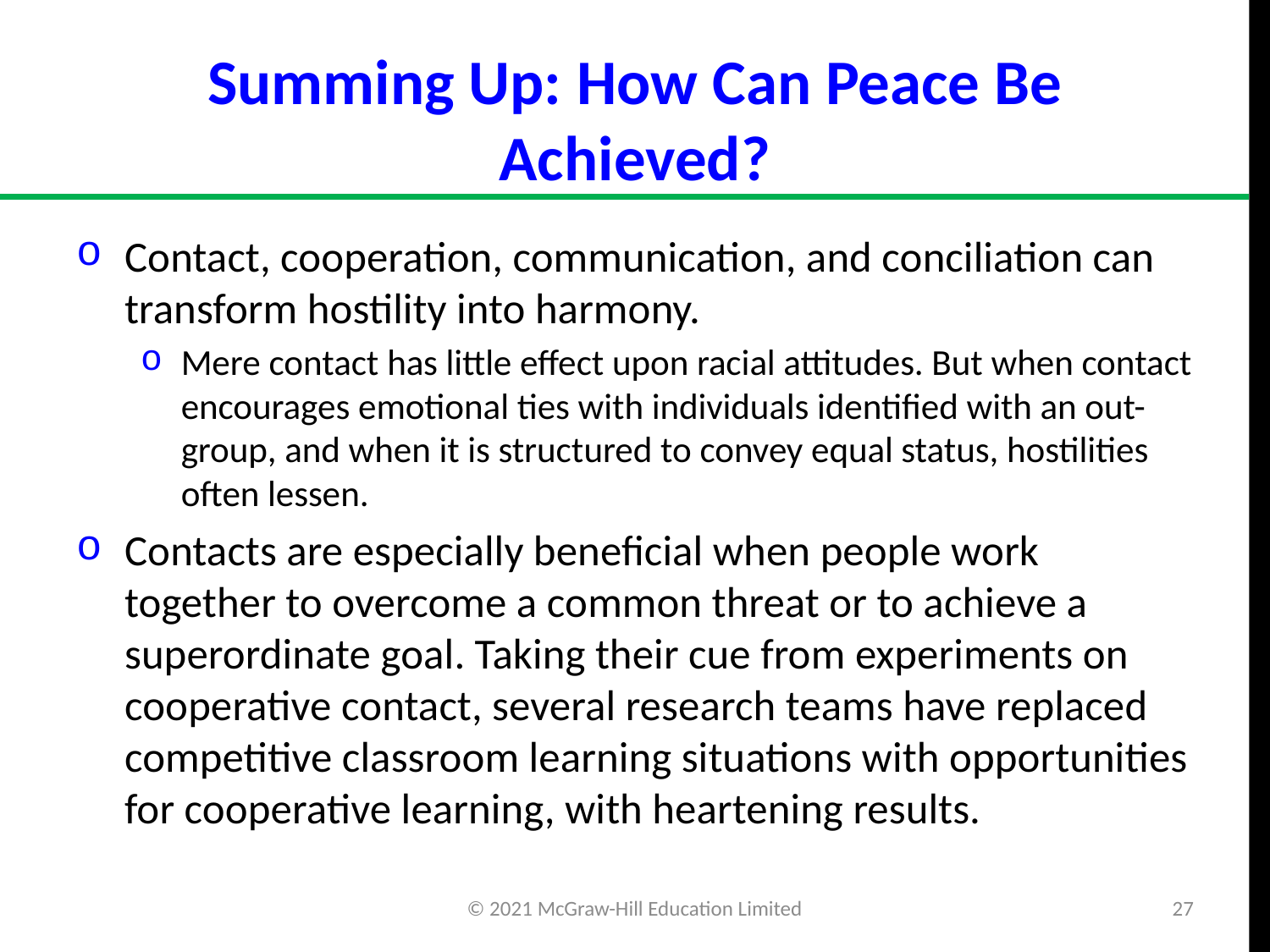

# Summing Up: How Can Peace Be Achieved?
Contact, cooperation, communication, and conciliation can transform hostility into harmony.
Mere contact has little effect upon racial attitudes. But when contact encourages emotional ties with individuals identified with an out-group, and when it is structured to convey equal status, hostilities often lessen.
Contacts are especially beneficial when people work together to overcome a common threat or to achieve a superordinate goal. Taking their cue from experiments on cooperative contact, several research teams have replaced competitive classroom learning situations with opportunities for cooperative learning, with heartening results.
© 2021 McGraw-Hill Education Limited
27